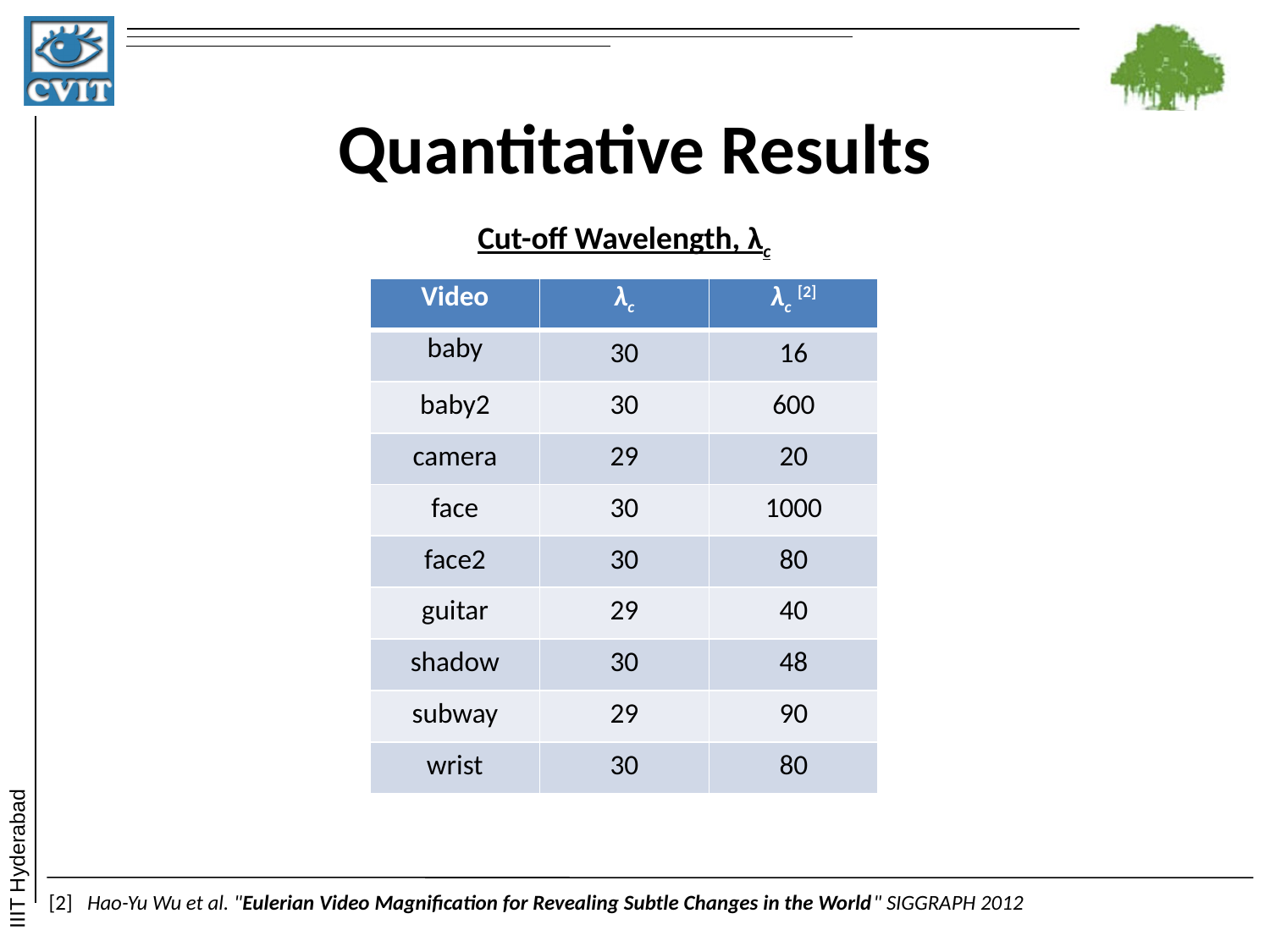

# Quantitative Results
Cut-off Wavelength, λc
| Video | λc | λc [2] |
| --- | --- | --- |
| baby | 30 | 16 |
| baby2 | 30 | 600 |
| camera | 29 | 20 |
| face | 30 | 1000 |
| face2 | 30 | 80 |
| guitar | 29 | 40 |
| shadow | 30 | 48 |
| subway | 29 | 90 |
| wrist | 30 | 80 |
[2]   Hao-Yu Wu et al. "Eulerian Video Magnification for Revealing Subtle Changes in the World" SIGGRAPH 2012